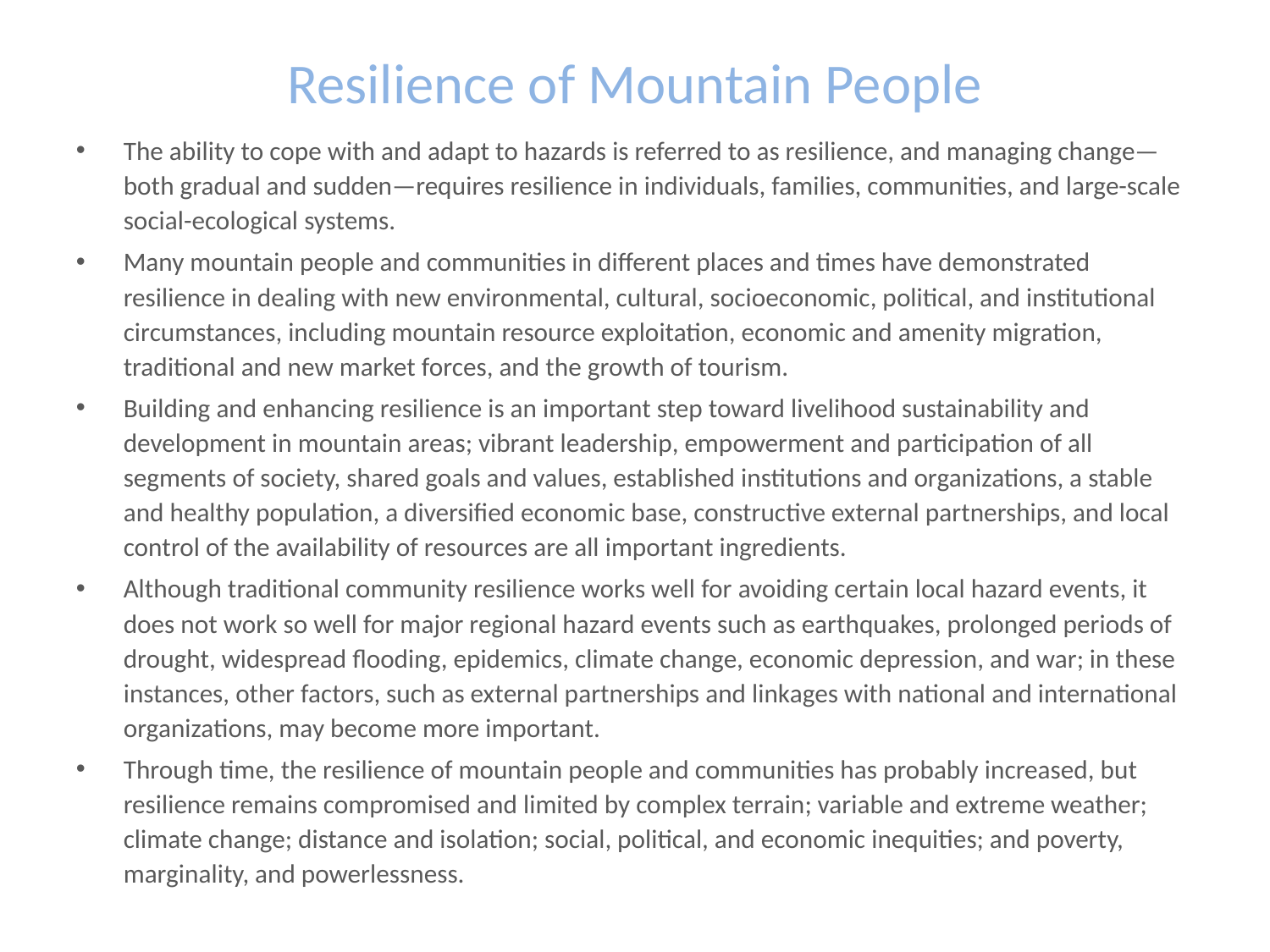

# Resilience of Mountain People
The ability to cope with and adapt to hazards is referred to as resilience, and managing change—both gradual and sudden—requires resilience in individuals, families, communities, and large-scale social-ecological systems.
Many mountain people and communities in different places and times have demonstrated resilience in dealing with new environmental, cultural, socioeconomic, political, and institutional circumstances, including mountain resource exploitation, economic and amenity migration, traditional and new market forces, and the growth of tourism.
Building and enhancing resilience is an important step toward livelihood sustainability and development in mountain areas; vibrant leadership, empowerment and participation of all segments of society, shared goals and values, established institutions and organizations, a stable and healthy population, a diversified economic base, constructive external partnerships, and local control of the availability of resources are all important ingredients.
Although traditional community resilience works well for avoiding certain local hazard events, it does not work so well for major regional hazard events such as earthquakes, prolonged periods of drought, widespread flooding, epidemics, climate change, economic depression, and war; in these instances, other factors, such as external partnerships and linkages with national and international organizations, may become more important.
Through time, the resilience of mountain people and communities has probably increased, but resilience remains compromised and limited by complex terrain; variable and extreme weather; climate change; distance and isolation; social, political, and economic inequities; and poverty, marginality, and powerlessness.